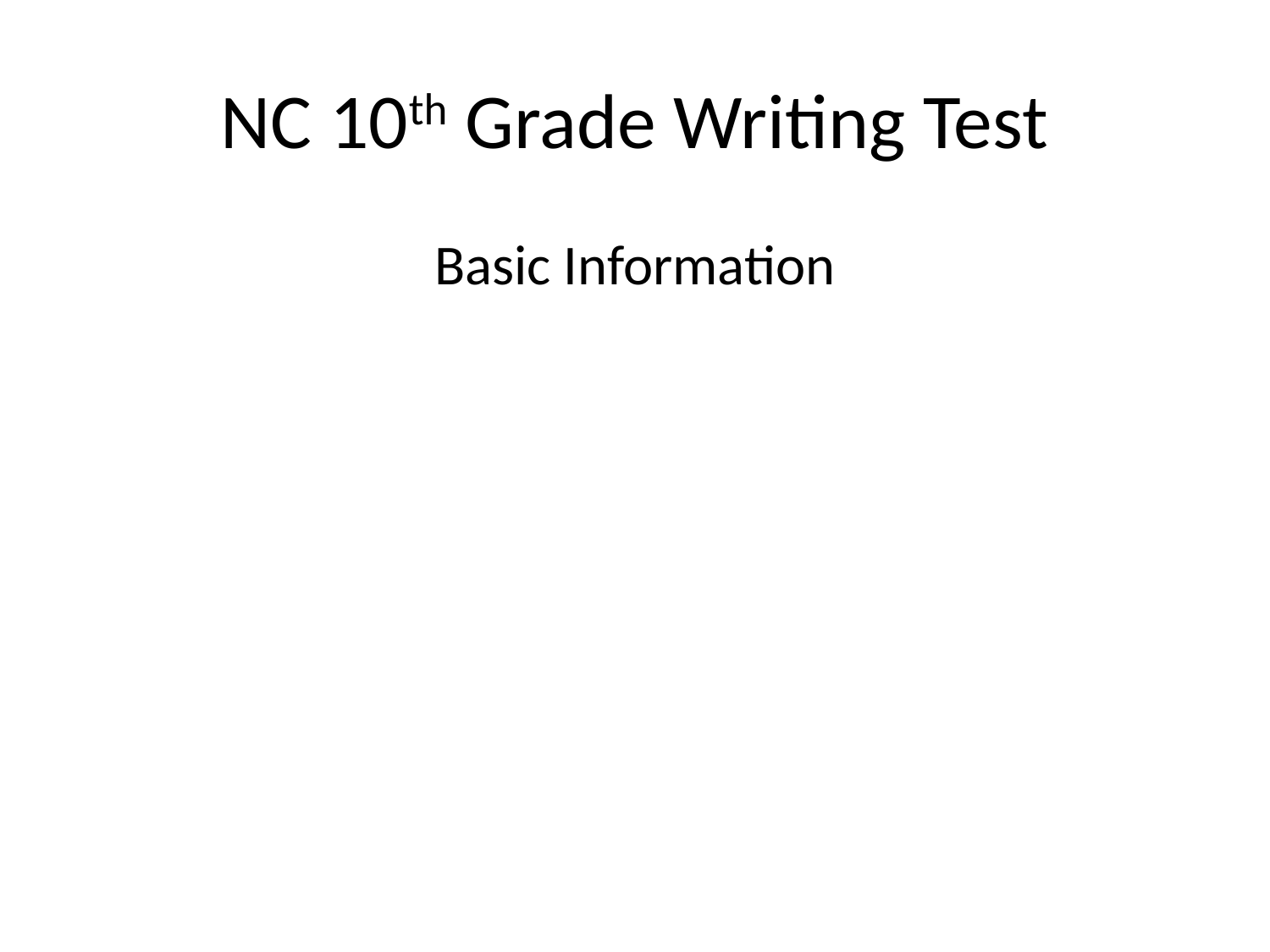

# NC 10th Grade Writing Test
Basic Information